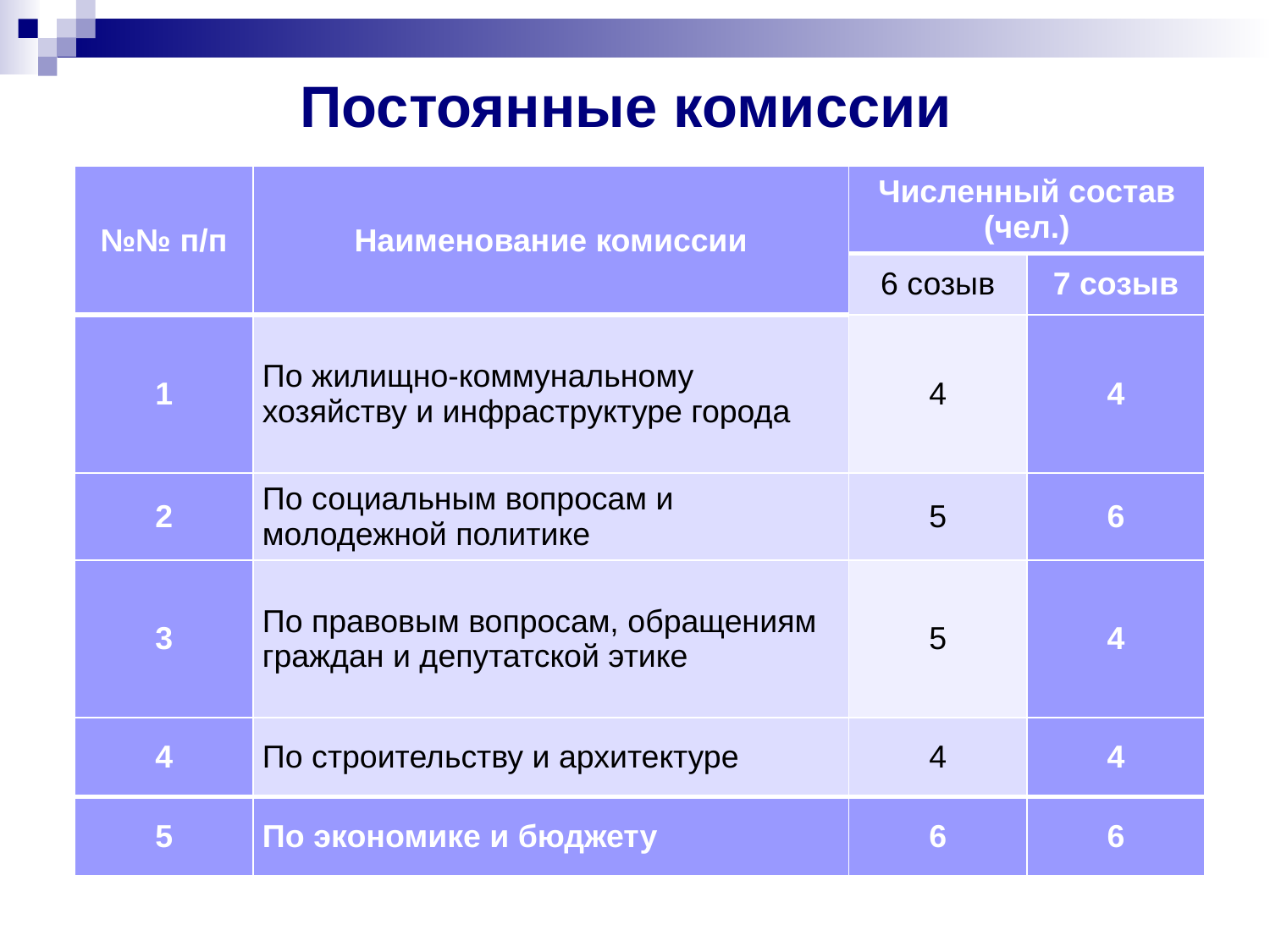

# Постоянные комиссии
| №№ п/п | Наименование комиссии | Численный состав (чел.) |  |
| --- | --- | --- | --- |
|  |  | 6 созыв | 7 созыв |
| 1 | По жилищно-коммунальному хозяйству и инфраструктуре города | 4 | 4 |
| 2 | По социальным вопросам и молодежной политике | 5 | 6 |
| 3 | По правовым вопросам, обращениям граждан и депутатской этике | 5 | 4 |
| 4 | По строительству и архитектуре | 4 | 4 |
| 5 | По экономике и бюджету | 6 | 6 |